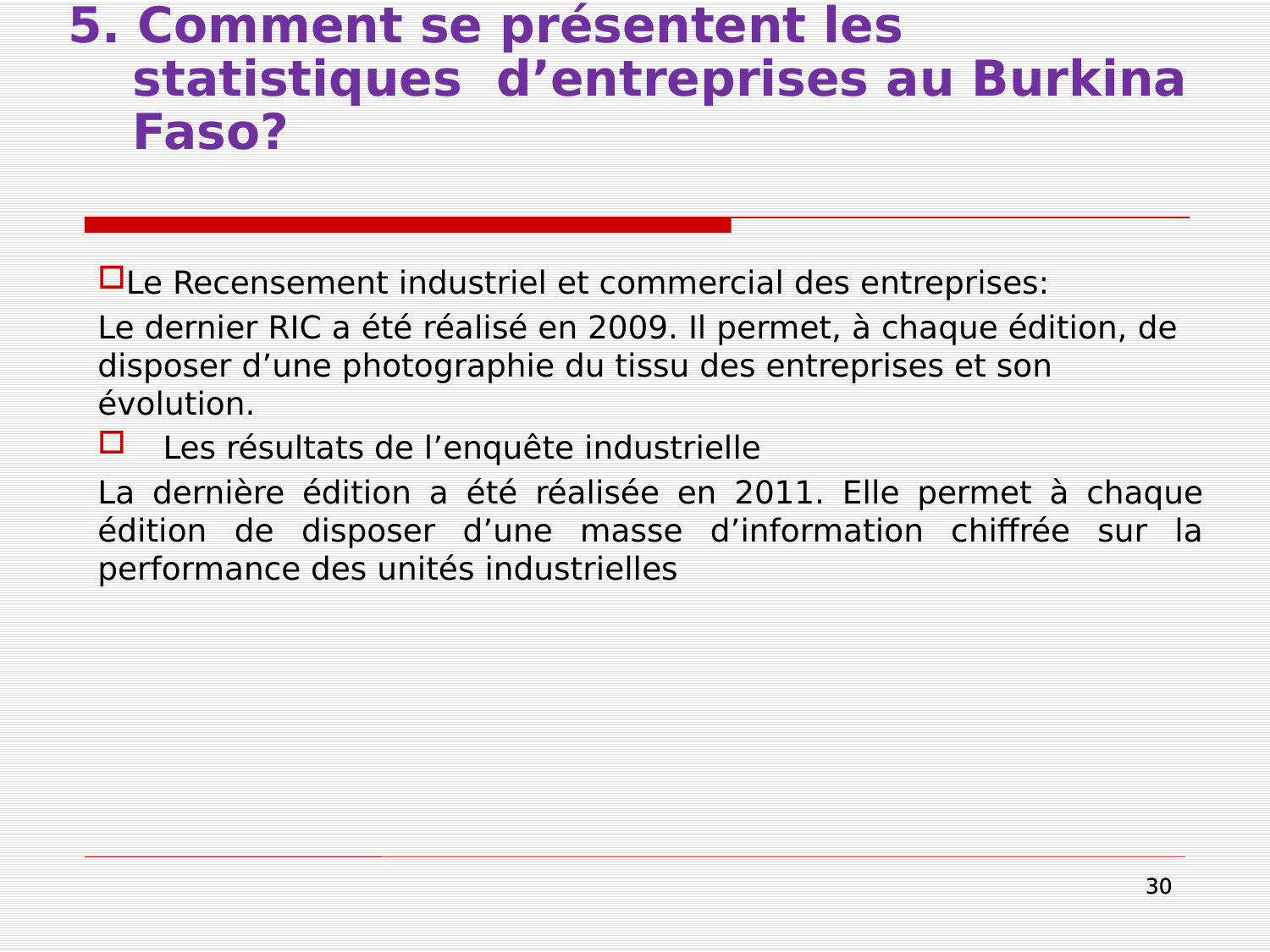

# 5. Comment se présentent les statistiques  d’entreprises au Burkina Faso?
Le Recensement industriel et commercial des entreprises:
Le dernier RIC a été réalisé en 2009. Il permet, à chaque édition, de disposer d’une photographie du tissu des entreprises et son évolution.
Les résultats de l’enquête industrielle
La dernière édition a été réalisée en 2011. Elle permet à chaque édition de disposer d’une masse d’information chiffrée sur la performance des unités industrielles

30
30